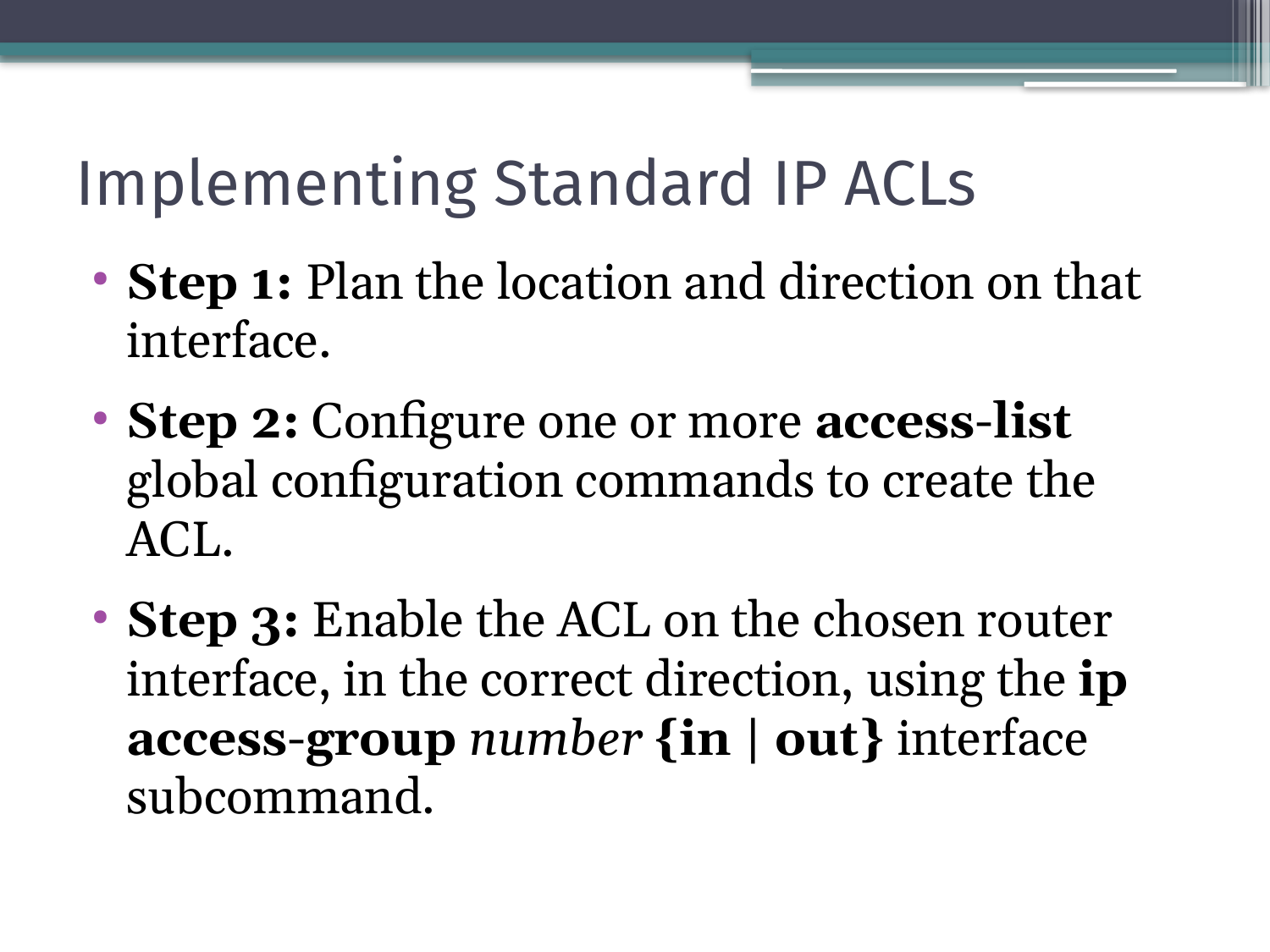

# Implementing Standard IP ACLs
Step 1: Plan the location and direction on that interface.
Step 2: Configure one or more access-list global configuration commands to create the ACL.
Step 3: Enable the ACL on the chosen router interface, in the correct direction, using the ip access-group number {in | out} interface subcommand.